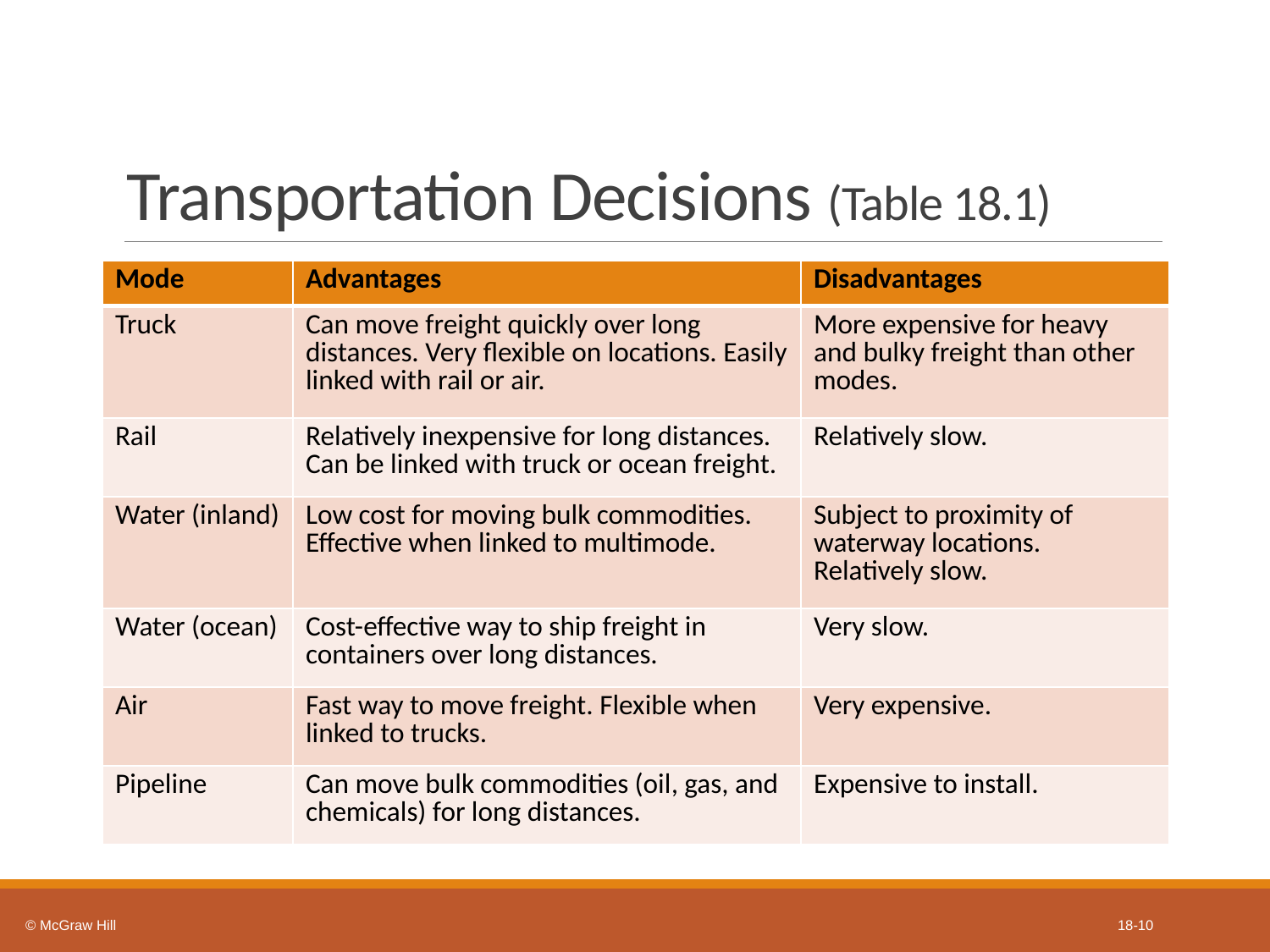

# Transportation Decisions (Table 18.1)
| Mode | Advantages | Disadvantages |
| --- | --- | --- |
| Truck | Can move freight quickly over long distances. Very flexible on locations. Easily linked with rail or air. | More expensive for heavy and bulky freight than other modes. |
| Rail | Relatively inexpensive for long distances. Can be linked with truck or ocean freight. | Relatively slow. |
| Water (inland) | Low cost for moving bulk commodities. Effective when linked to multimode. | Subject to proximity of waterway locations. Relatively slow. |
| Water (ocean) | Cost-effective way to ship freight in containers over long distances. | Very slow. |
| Air | Fast way to move freight. Flexible when linked to trucks. | Very expensive. |
| Pipeline | Can move bulk commodities (oil, gas, and chemicals) for long distances. | Expensive to install. |